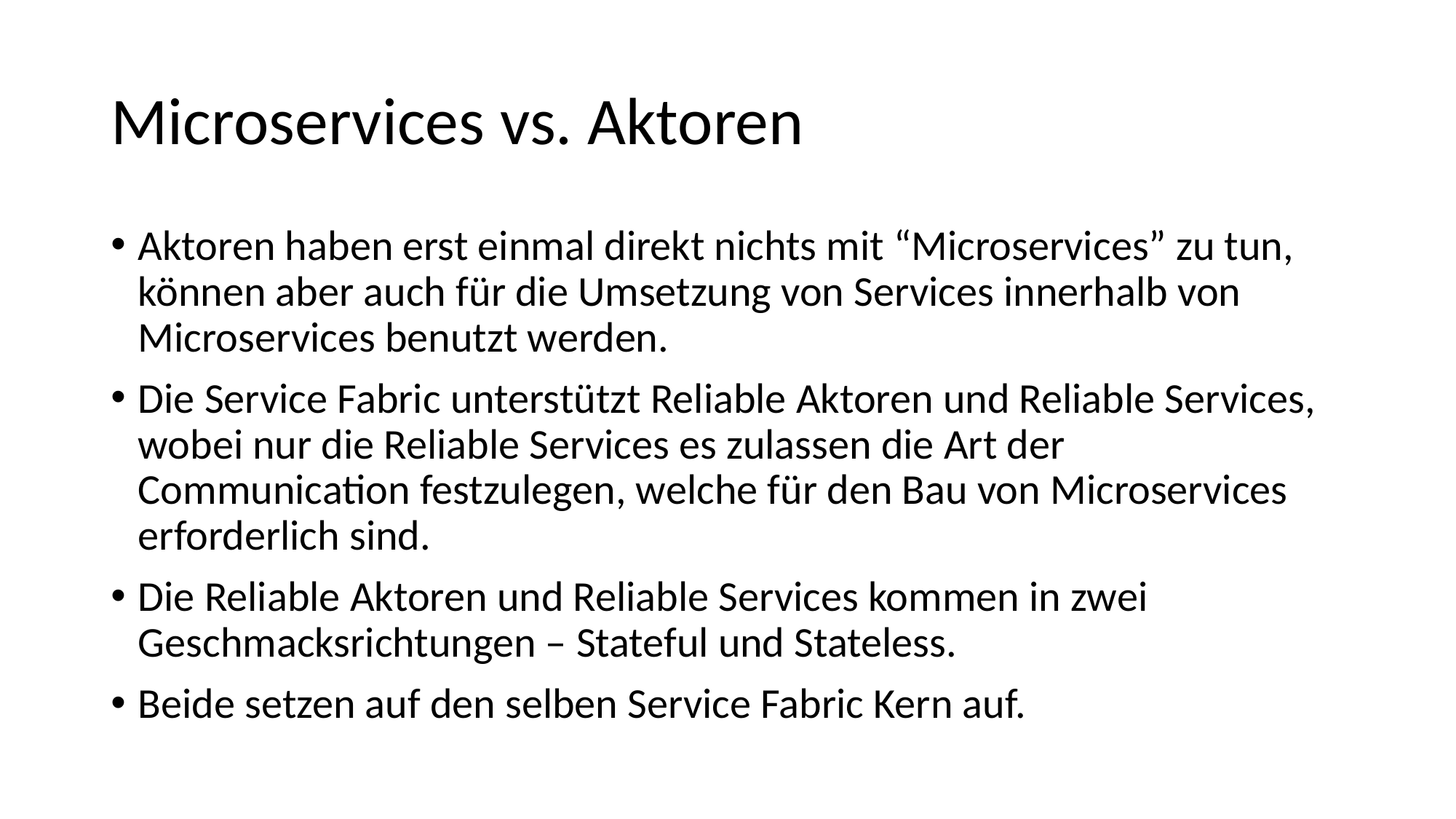

# Microservices vs. Aktoren
Aktoren haben erst einmal direkt nichts mit “Microservices” zu tun, können aber auch für die Umsetzung von Services innerhalb von Microservices benutzt werden.
Die Service Fabric unterstützt Reliable Aktoren und Reliable Services, wobei nur die Reliable Services es zulassen die Art der Communication festzulegen, welche für den Bau von Microservices erforderlich sind.
Die Reliable Aktoren und Reliable Services kommen in zwei Geschmacksrichtungen – Stateful und Stateless.
Beide setzen auf den selben Service Fabric Kern auf.